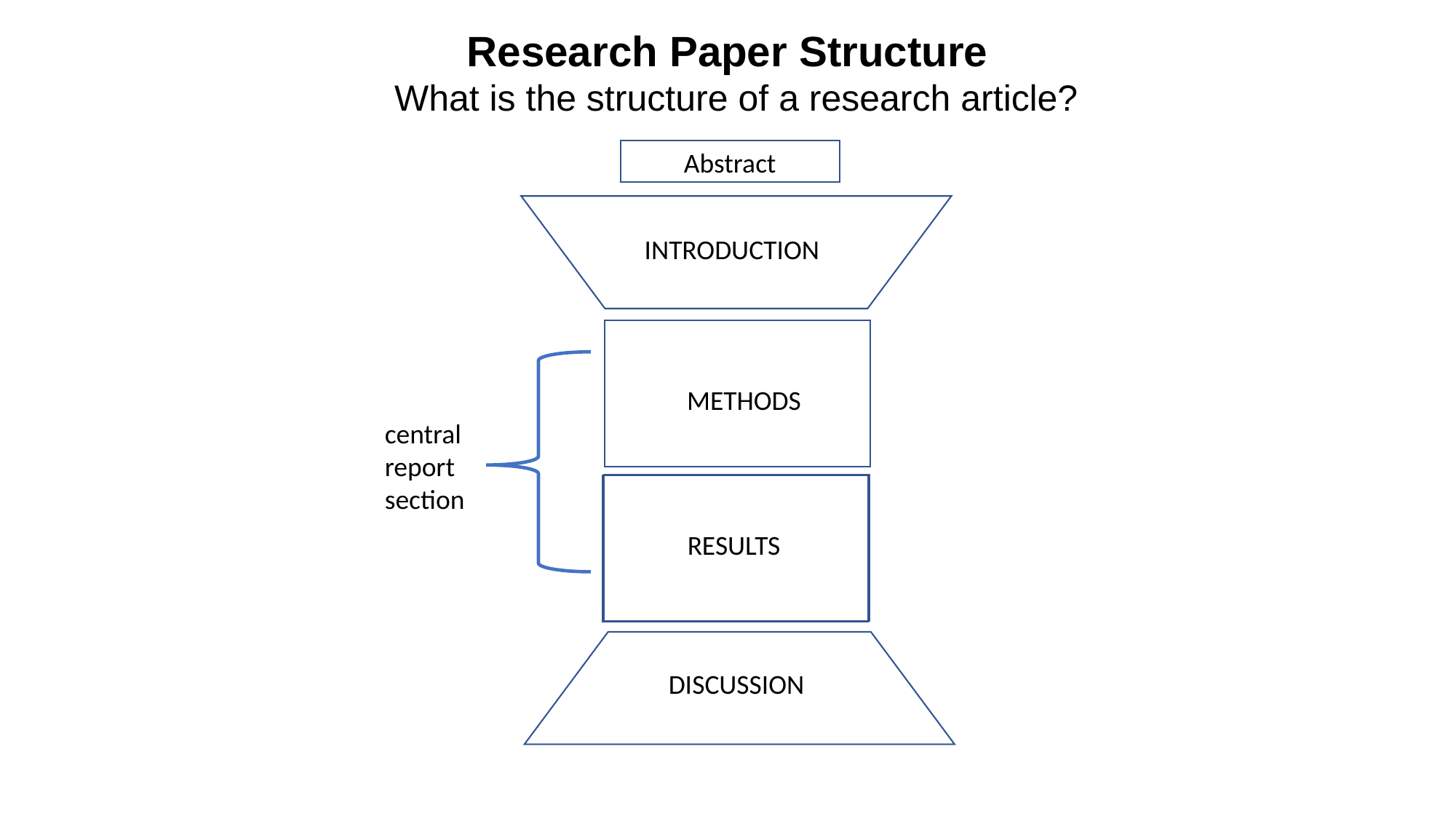

Research Paper Structure
What is the structure of a research article?

Abstract

INTRODUCTION

METHODS
central
report
section

RESULTS

DISCUSSION